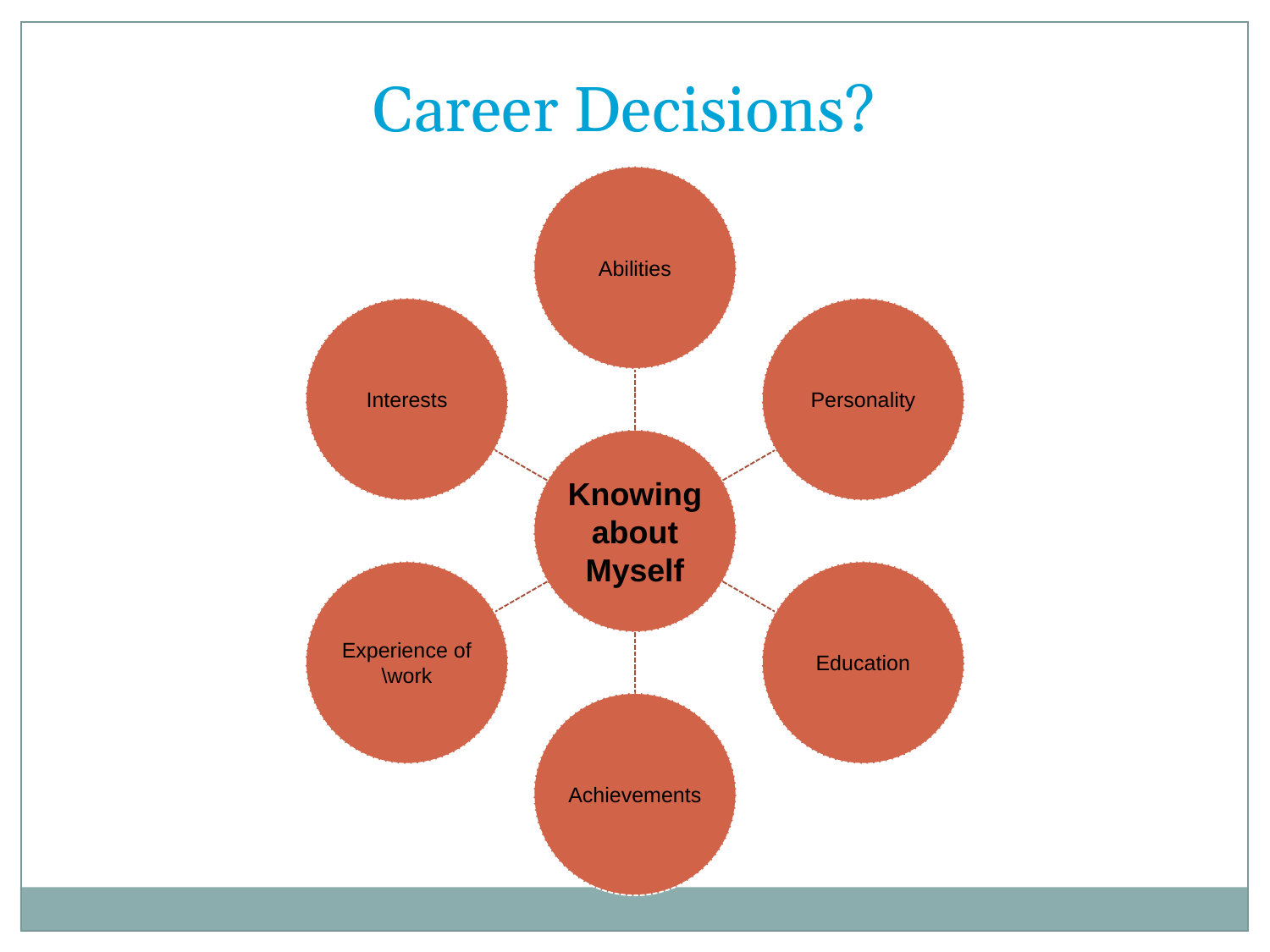

Career Decisions?
Knowing about
Myself

Abilities

Personality

Education

Achievements

Experience of
\work

Interests